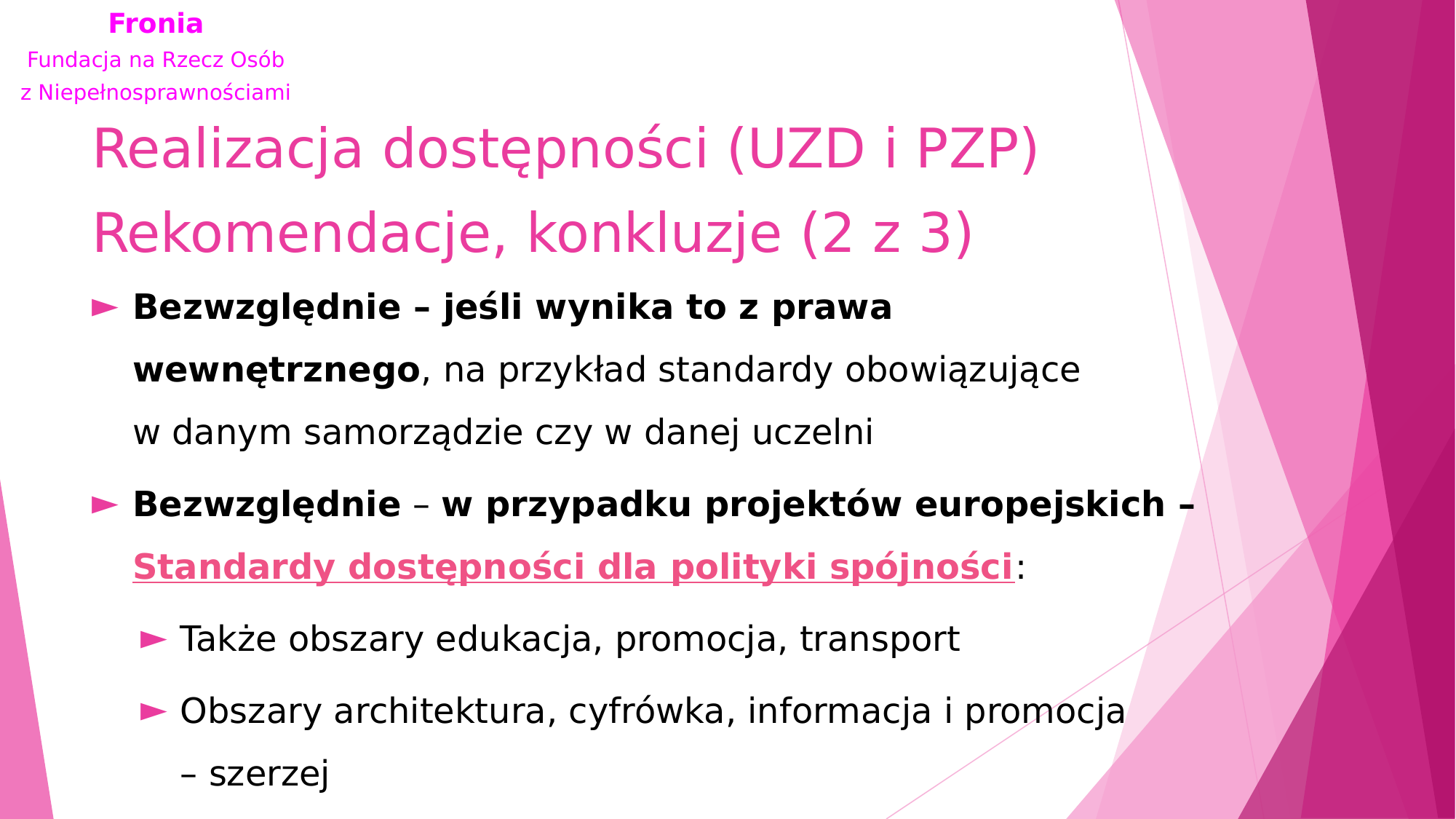

# Realizacja dostępności (UZD i PZP) Rekomendacje, konkluzje (2 z 3)
Bezwzględnie – jeśli wynika to z prawa wewnętrznego, na przykład standardy obowiązujące w danym samorządzie czy w danej uczelni
Bezwzględnie – w przypadku projektów europejskich – Standardy dostępności dla polityki spójności:
Także obszary edukacja, promocja, transport
Obszary architektura, cyfrówka, informacja i promocja – szerzej